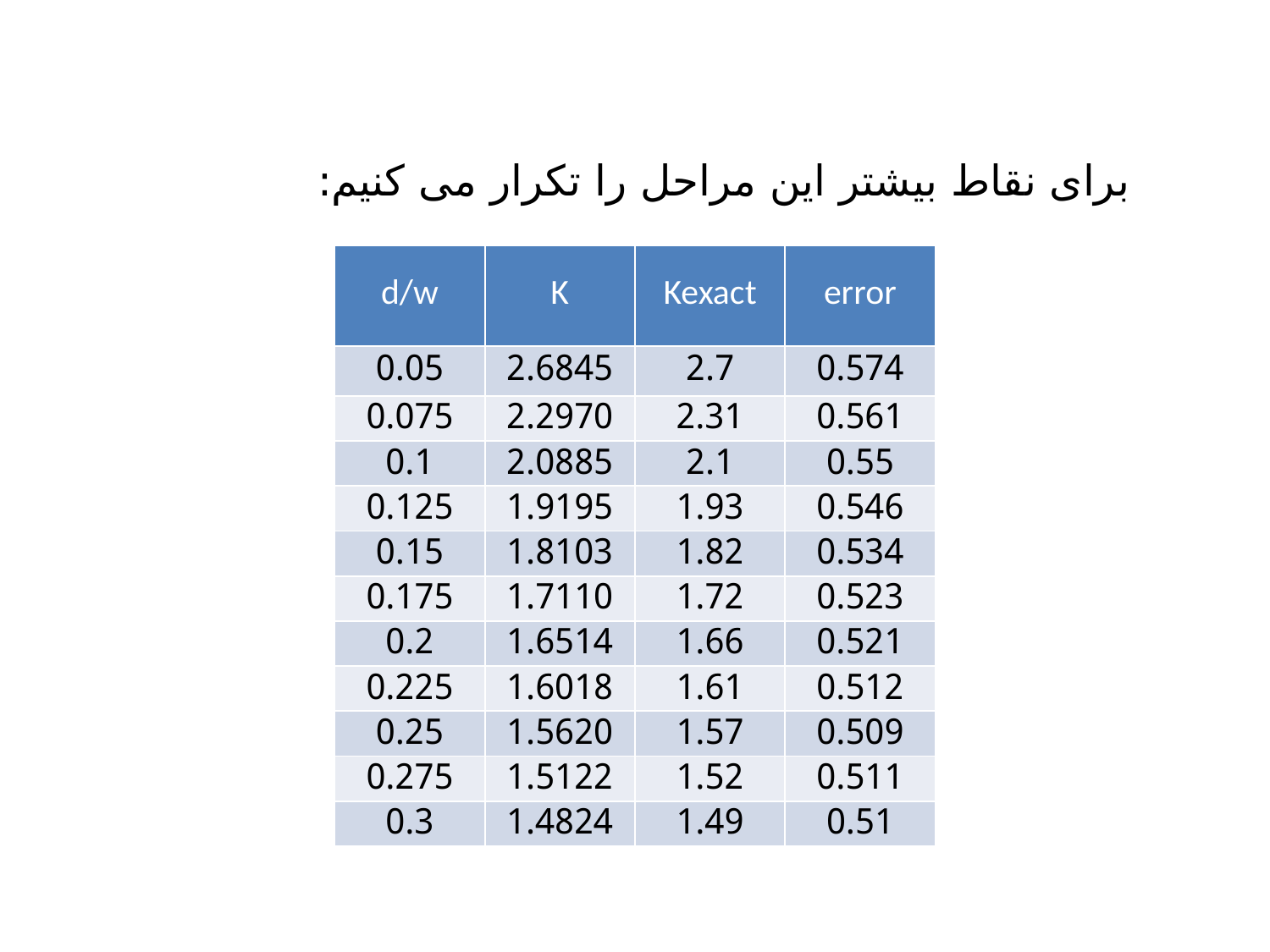

برای نقاط بیشتر این مراحل را تکرار می کنیم:
| d/w | K | Kexact | error |
| --- | --- | --- | --- |
| 0.05 | 2.6845 | 2.7 | 0.574 |
| 0.075 | 2.2970 | 2.31 | 0.561 |
| 0.1 | 2.0885 | 2.1 | 0.55 |
| 0.125 | 1.9195 | 1.93 | 0.546 |
| 0.15 | 1.8103 | 1.82 | 0.534 |
| 0.175 | 1.7110 | 1.72 | 0.523 |
| 0.2 | 1.6514 | 1.66 | 0.521 |
| 0.225 | 1.6018 | 1.61 | 0.512 |
| 0.25 | 1.5620 | 1.57 | 0.509 |
| 0.275 | 1.5122 | 1.52 | 0.511 |
| 0.3 | 1.4824 | 1.49 | 0.51 |